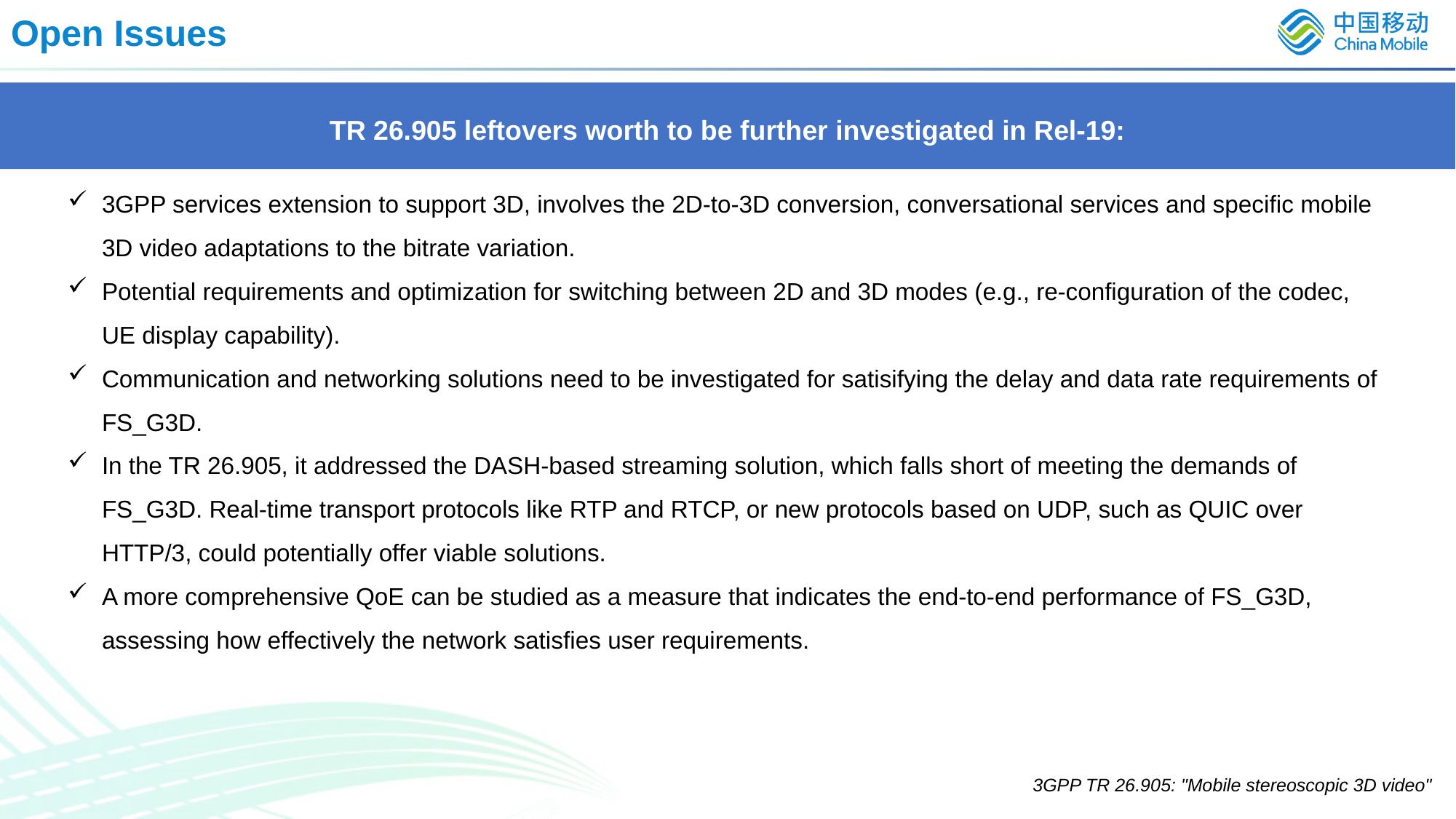

# Open Issues
TR 26.905 leftovers worth to be further investigated in Rel-19:
3GPP services extension to support 3D, involves the 2D-to-3D conversion, conversational services and specific mobile 3D video adaptations to the bitrate variation.
Potential requirements and optimization for switching between 2D and 3D modes (e.g., re-configuration of the codec, UE display capability).
Communication and networking solutions need to be investigated for satisifying the delay and data rate requirements of FS_G3D.
In the TR 26.905, it addressed the DASH-based streaming solution, which falls short of meeting the demands of FS_G3D. Real-time transport protocols like RTP and RTCP, or new protocols based on UDP, such as QUIC over HTTP/3, could potentially offer viable solutions.
A more comprehensive QoE can be studied as a measure that indicates the end-to-end performance of FS_G3D, assessing how effectively the network satisfies user requirements.
3GPP TR 26.905: "Mobile stereoscopic 3D video"